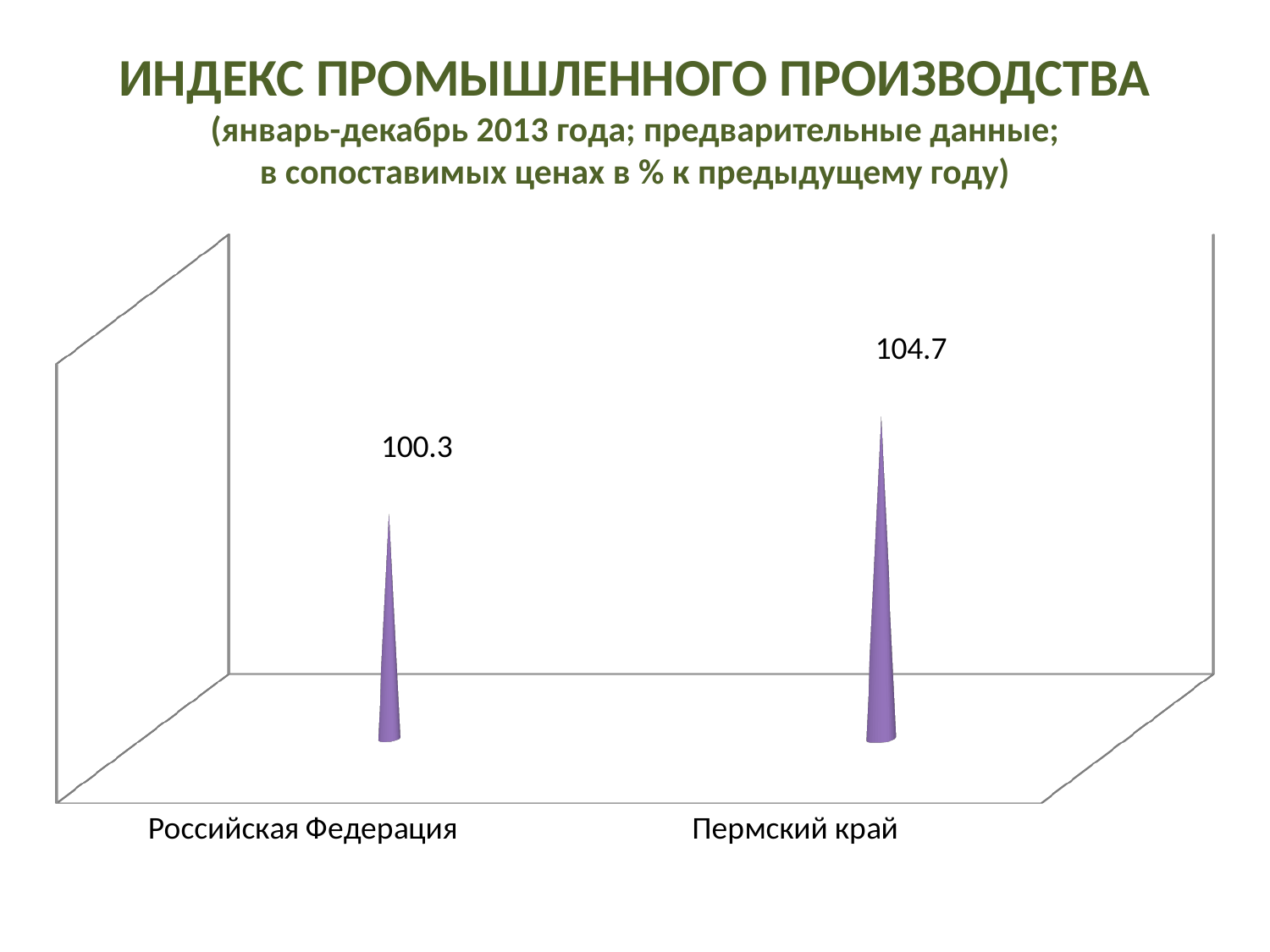

# ИНДЕКС ПРОМЫШЛЕННОГО ПРОИЗВОДСТВА (январь-декабрь 2013 года; предварительные данные; в сопоставимых ценах в % к предыдущему году)

[unsupported chart]